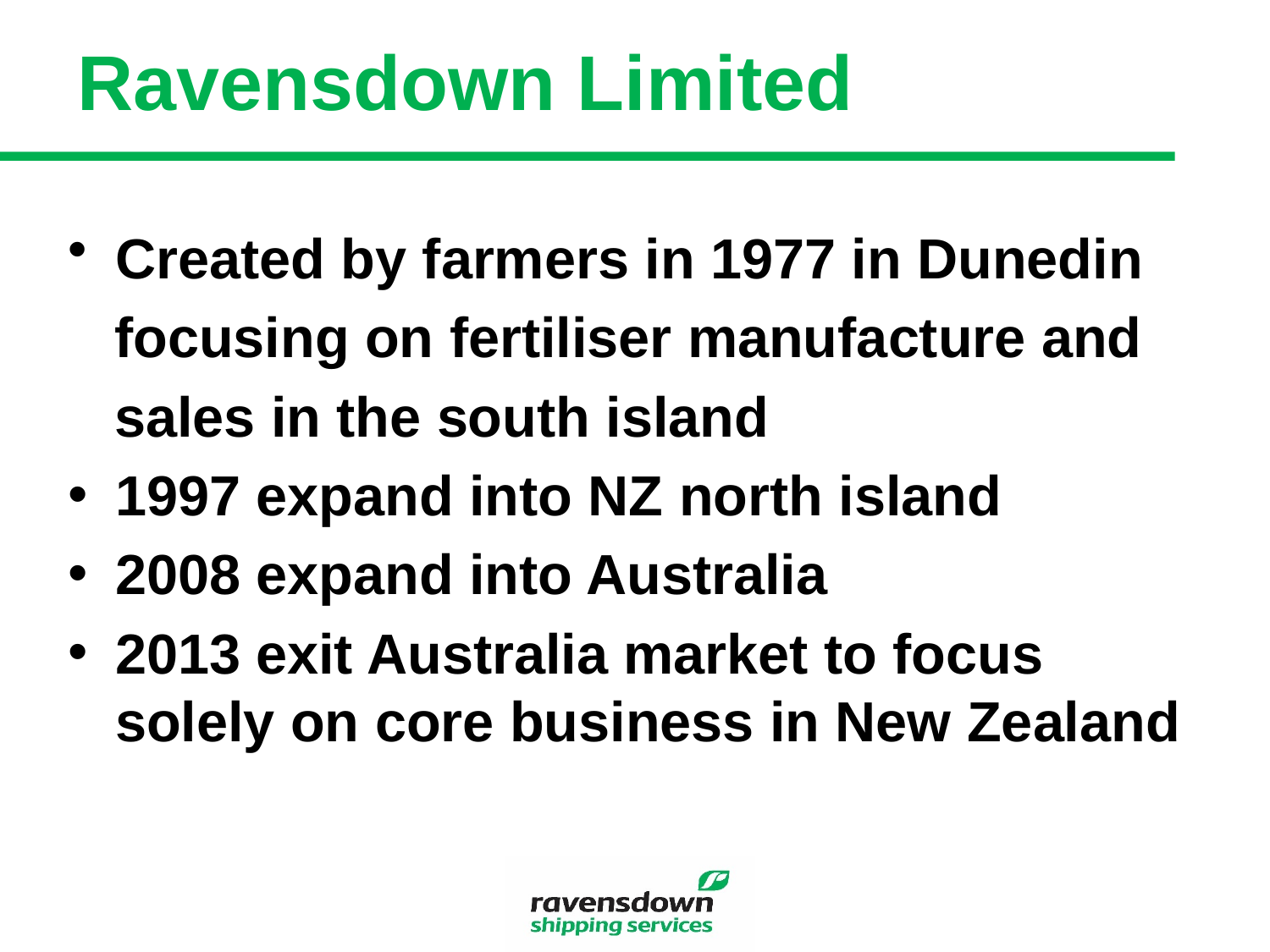

# Ravensdown Limited
Created by farmers in 1977 in Dunedin
   focusing on fertiliser manufacture and
   sales in the south island
1997 expand into NZ north island
2008 expand into Australia
2013 exit Australia market to focus solely on core business in New Zealand